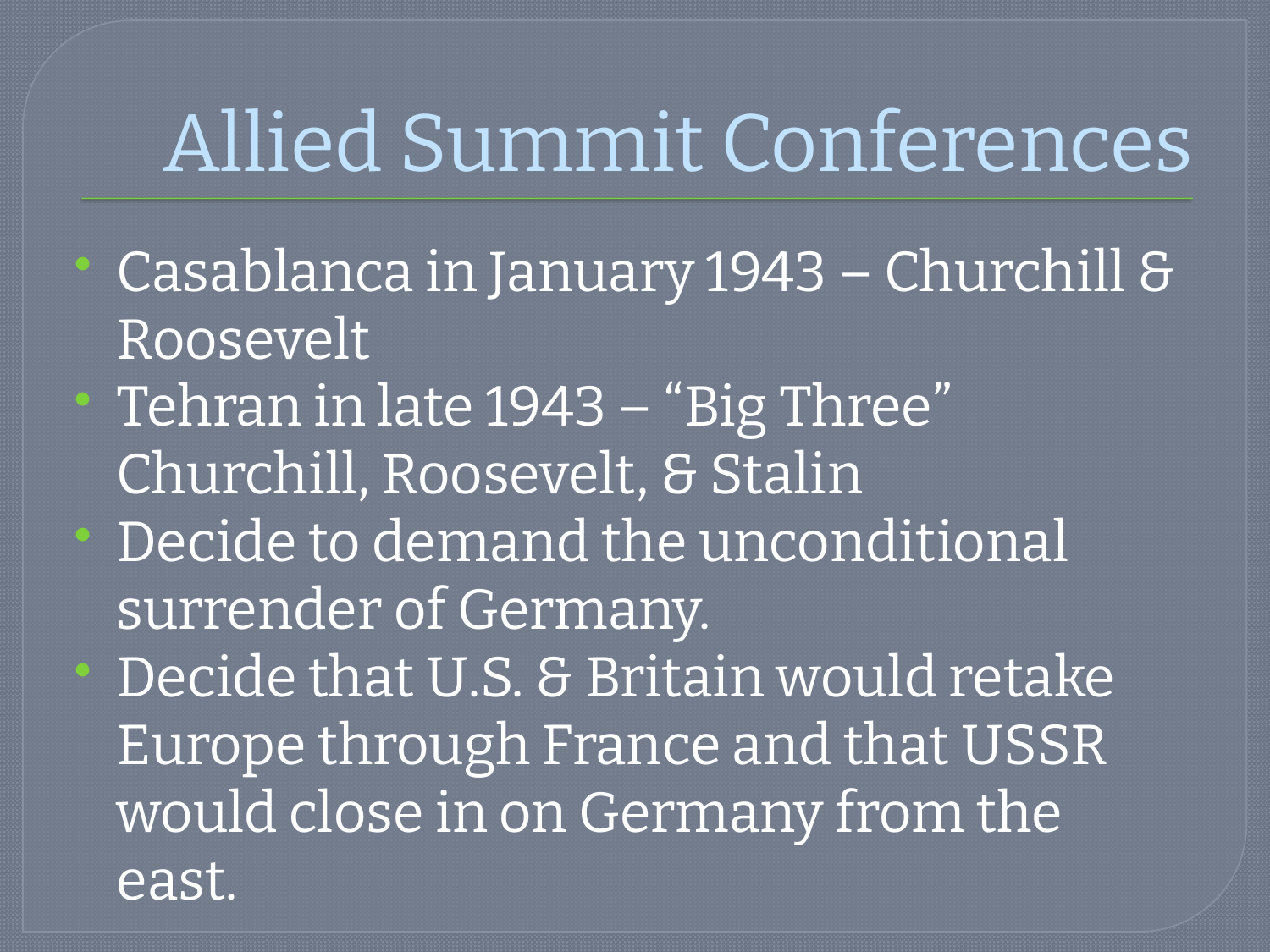

# Allied Summit Conferences
Casablanca in January 1943 – Churchill & Roosevelt
Tehran in late 1943 – “Big Three” Churchill, Roosevelt, & Stalin
Decide to demand the unconditional surrender of Germany.
Decide that U.S. & Britain would retake Europe through France and that USSR would close in on Germany from the east.